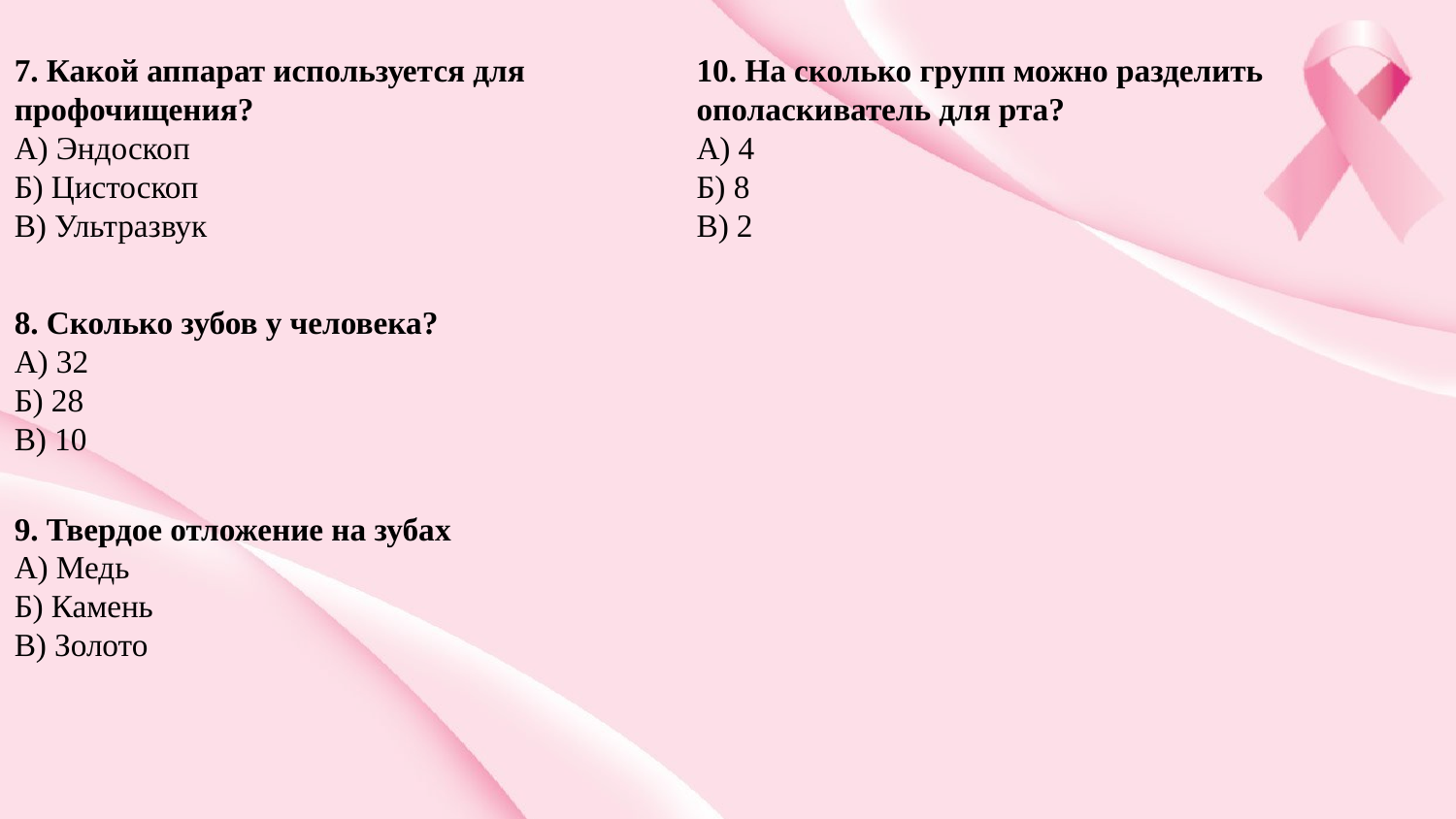

7. Какой аппарат используется для профочищения?
А) Эндоскоп
Б) Цистоскоп
В) Ультразвук
10. На сколько групп можно разделить ополаскиватель для рта?
А) 4
Б) 8
В) 2
8. Сколько зубов у человека?
А) 32
Б) 28
В) 10
9. Твердое отложение на зубах
А) Медь
Б) Камень
В) Золото